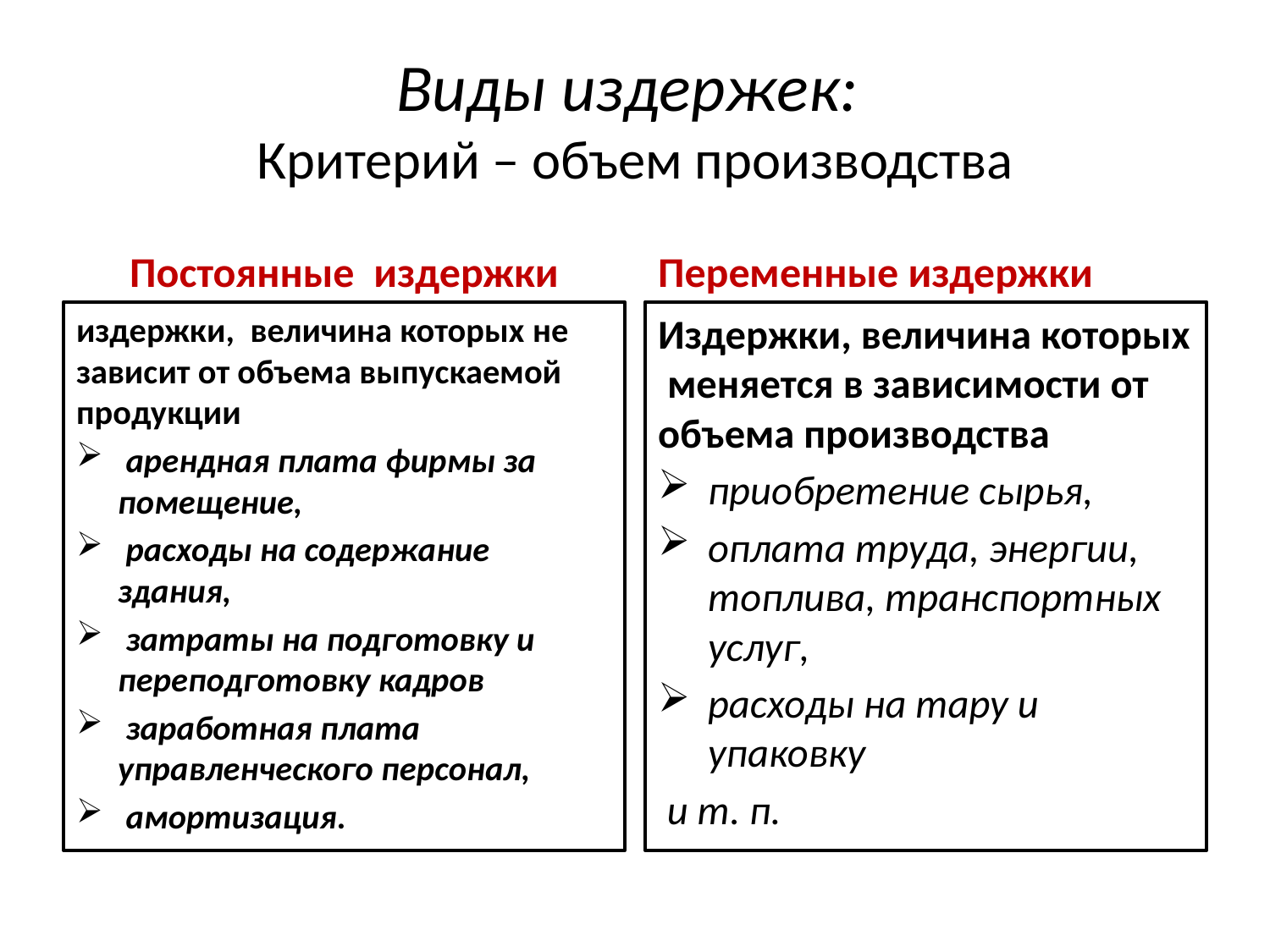

# Виды издержек: Критерий – объем производства
Постоянные  издержки
Переменные издержки
издержки,  величина которых не зависит от объема выпускаемой продукции
 арендная плата фирмы за помещение,
 расходы на содержание здания,
 затраты на подготовку и переподготовку кадров
 заработная плата управленческого персонал,
 амортизация.
Издержки, величина которых  меняется в зависимости от объема производства
приобретение сырья,
оплата труда, энергии, топлива, транспортных услуг,
расходы на тару и упаковку
 и т. п.